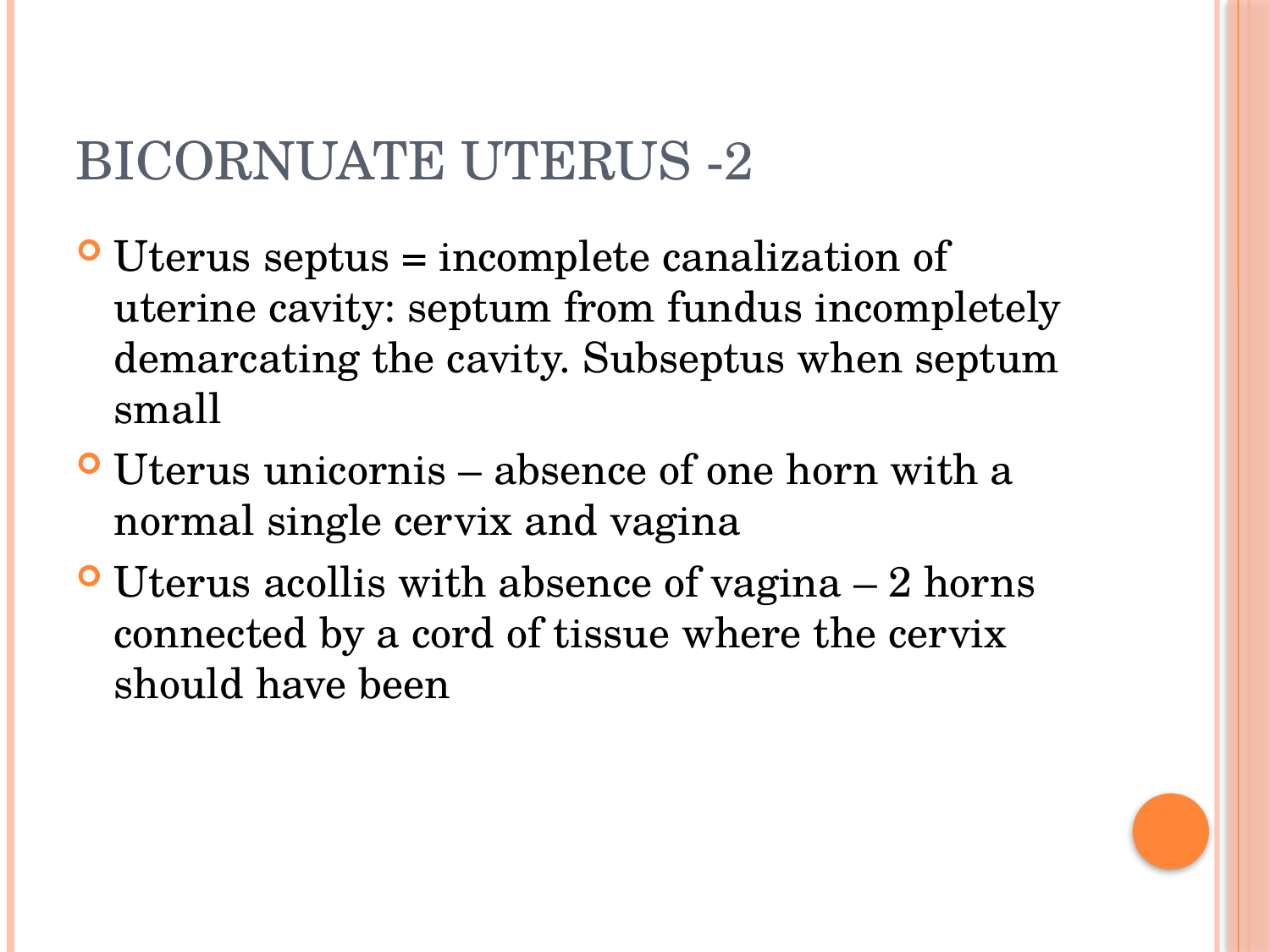

# Bicornuate uterus -2
Uterus septus = incomplete canalization of uterine cavity: septum from fundus incompletely demarcating the cavity. Subseptus when septum small
Uterus unicornis – absence of one horn with a normal single cervix and vagina
Uterus acollis with absence of vagina – 2 horns connected by a cord of tissue where the cervix should have been